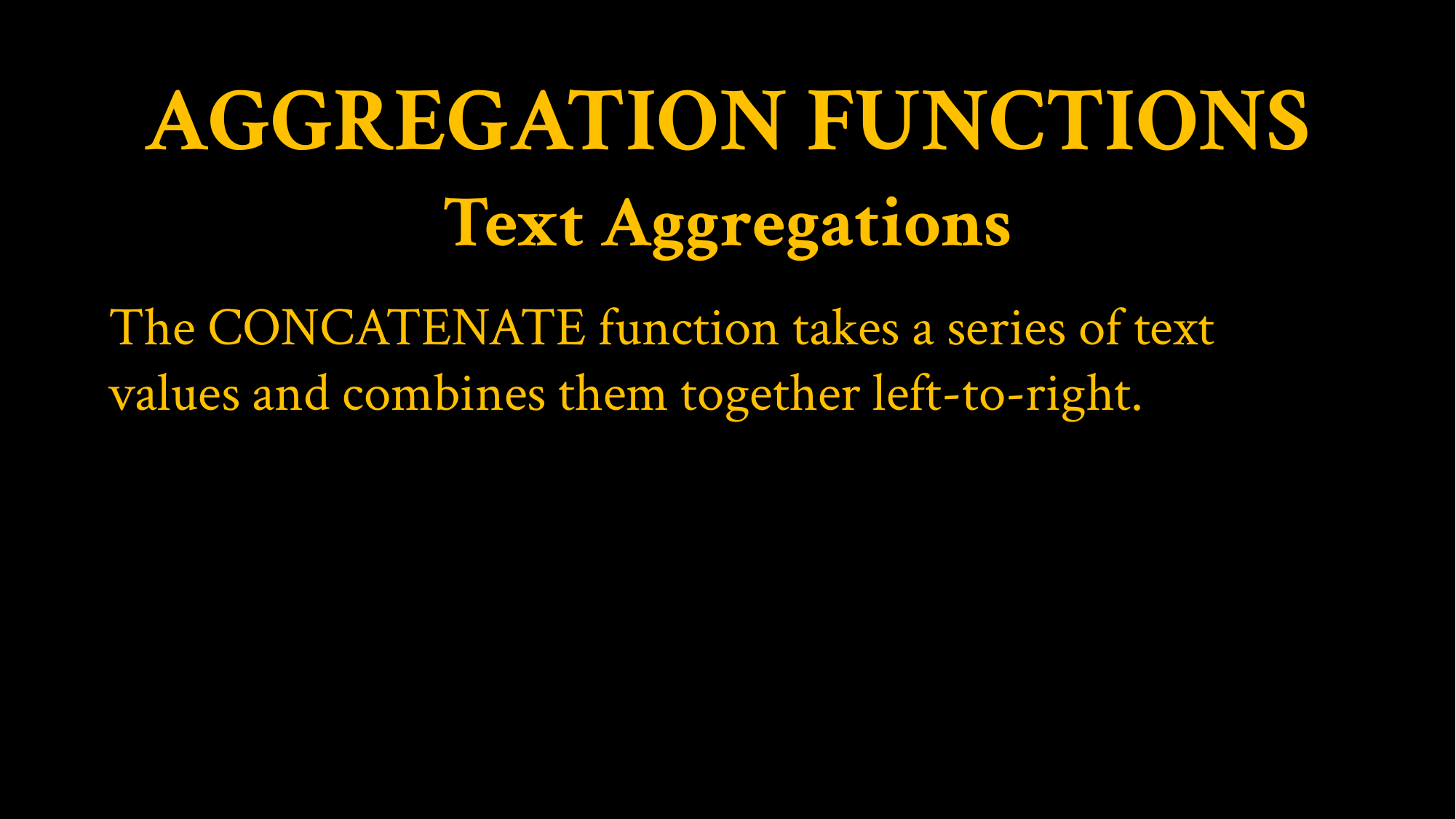

AGGREGATION FUNCTIONS
Text Aggregations
The CONCATENATE function takes a series of text values and combines them together left-to-right.